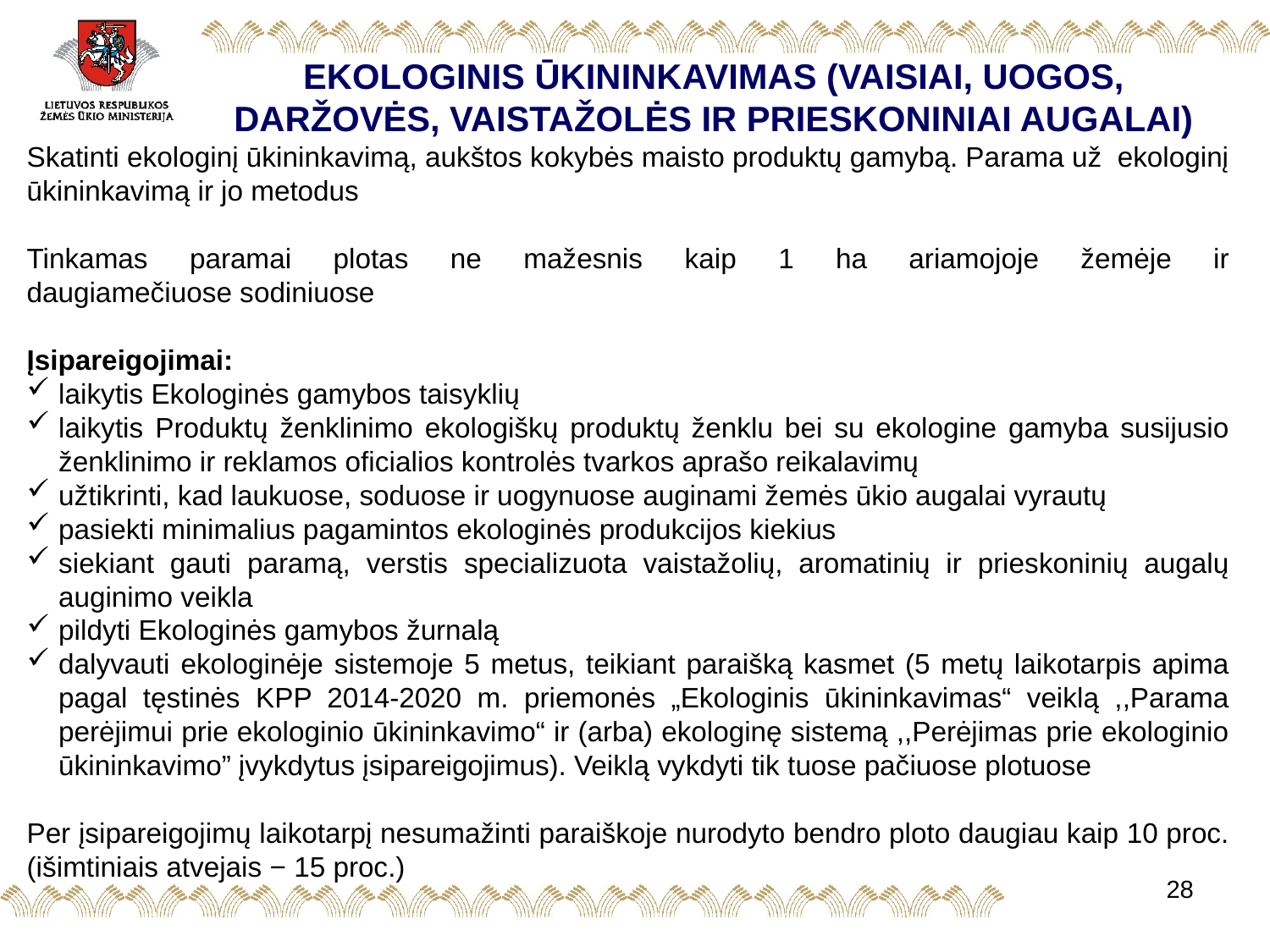

EKOLOGINIS ŪKININKAVIMAS (VAISIAI, UOGOS, DARŽOVĖS, VAISTAŽOLĖS IR PRIESKONINIAI AUGALAI)
Skatinti ekologinį ūkininkavimą, aukštos kokybės maisto produktų gamybą. Parama už  ekologinį ūkininkavimą ir jo metodus

Tinkamas paramai plotas ne mažesnis kaip 1 ha ariamojoje žemėje ir daugiamečiuose sodiniuose

Įsipareigojimai:
laikytis Ekologinės gamybos taisyklių
laikytis Produktų ženklinimo ekologiškų produktų ženklu bei su ekologine gamyba susijusio ženklinimo ir reklamos oficialios kontrolės tvarkos aprašo reikalavimų
užtikrinti, kad laukuose, soduose ir uogynuose auginami žemės ūkio augalai vyrautų
pasiekti minimalius pagamintos ekologinės produkcijos kiekius
siekiant gauti paramą, verstis specializuota vaistažolių, aromatinių ir prieskoninių augalų auginimo veikla
pildyti Ekologinės gamybos žurnalą
dalyvauti ekologinėje sistemoje 5 metus, teikiant paraišką kasmet (5 metų laikotarpis apima pagal tęstinės KPP 2014-2020 m. priemonės „Ekologinis ūkininkavimas“ veiklą ,,Parama perėjimui prie ekologinio ūkininkavimo“ ir (arba) ekologinę sistemą ,,Perėjimas prie ekologinio ūkininkavimo” įvykdytus įsipareigojimus). Veiklą vykdyti tik tuose pačiuose plotuose

Per įsipareigojimų laikotarpį nesumažinti paraiškoje nurodyto bendro ploto daugiau kaip 10 proc. (išimtiniais atvejais − 15 proc.)
28